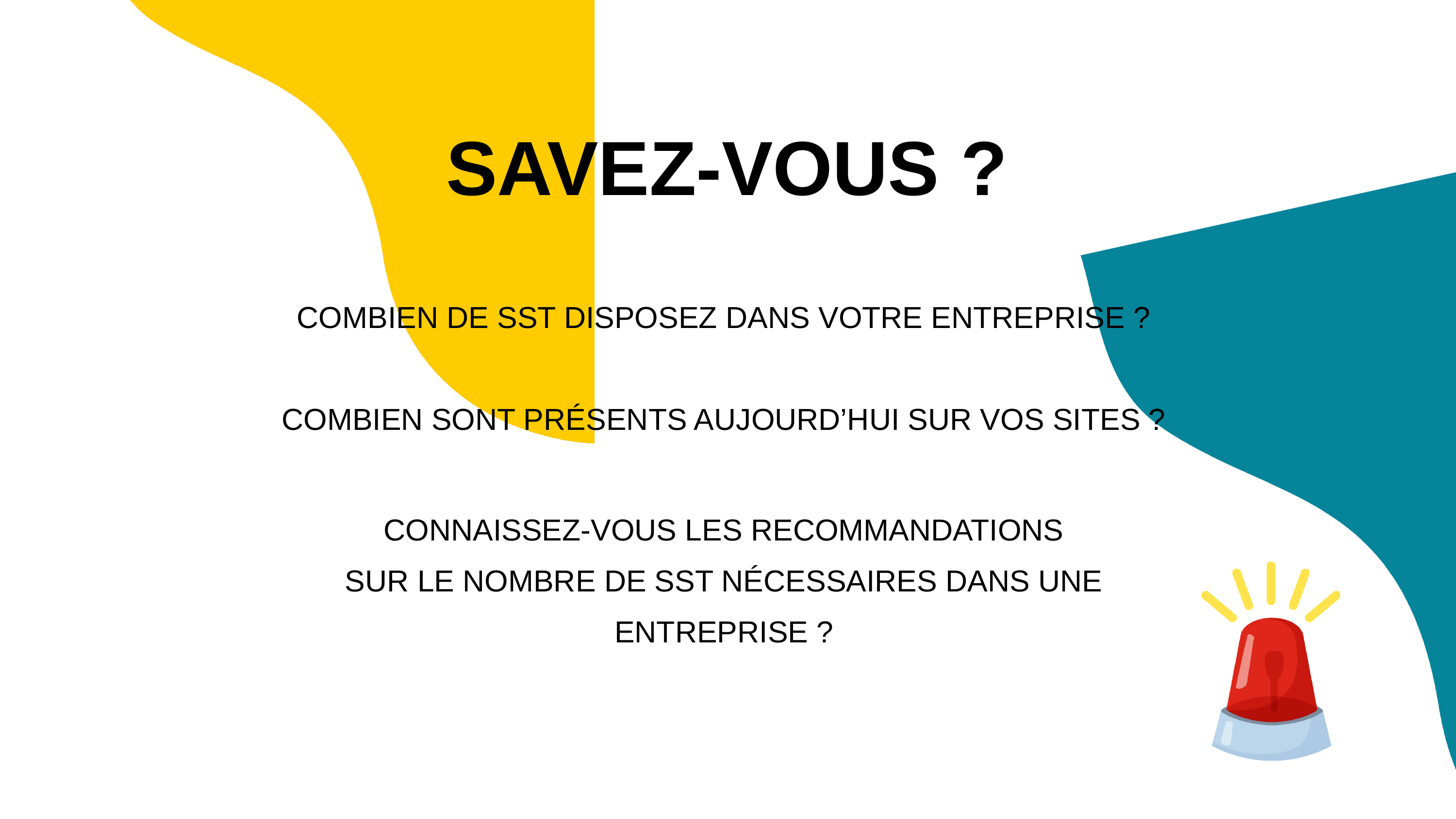

SAVEZ-VOUS ?

COMBIEN DE SST DISPOSEZ DANS VOTRE ENTREPRISE ?

COMBIEN SONT PRÉSENTS AUJOURD’HUI SUR VOS SITES ?

CONNAISSEZ-VOUS LES RECOMMANDATIONS
SUR LE NOMBRE DE SST NÉCESSAIRES DANS UNE ENTREPRISE ?